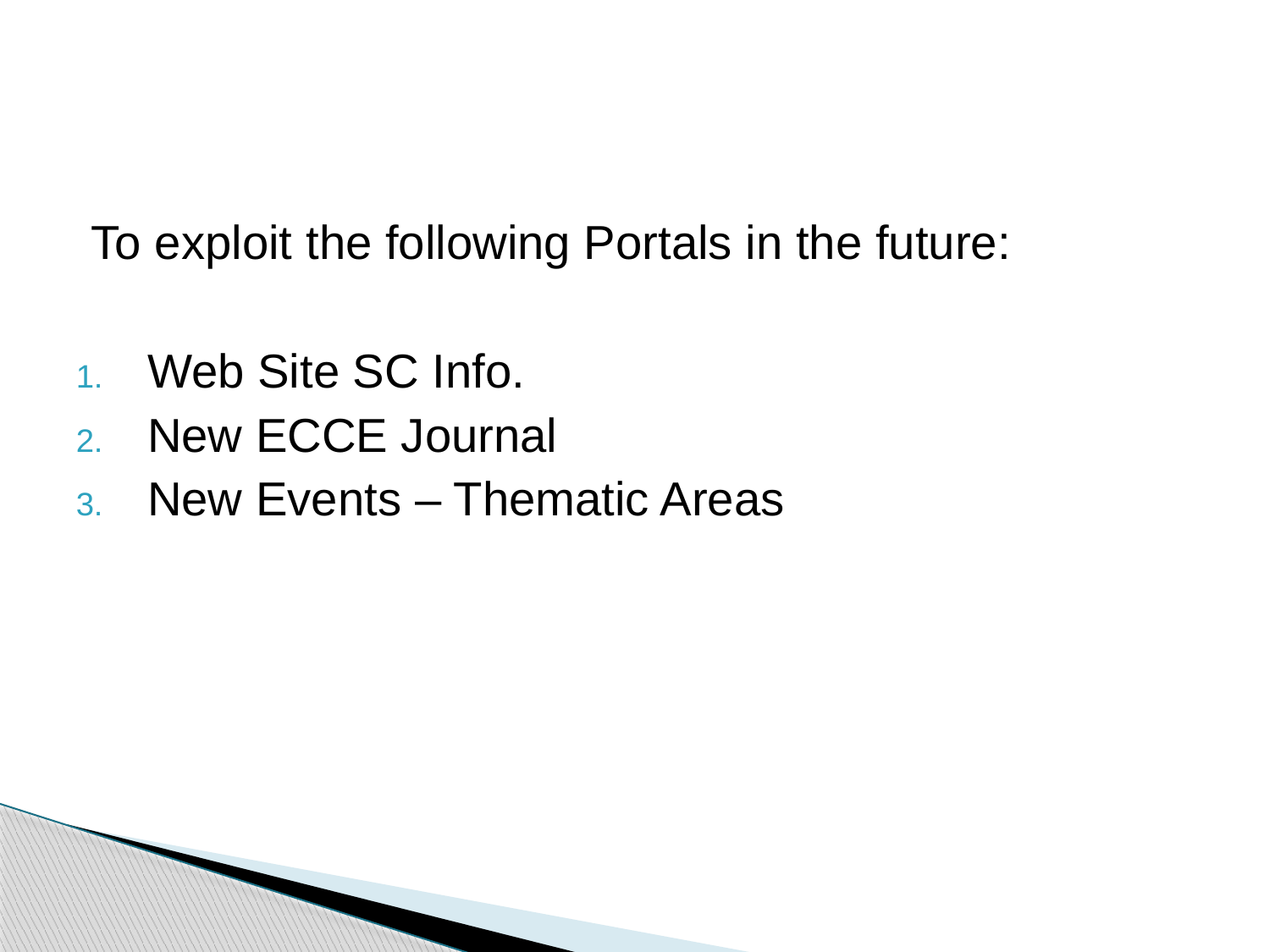

#
To exploit the following Portals in the future:

Web Site SC Info.
New ECCE Journal
New Events – Thematic Areas